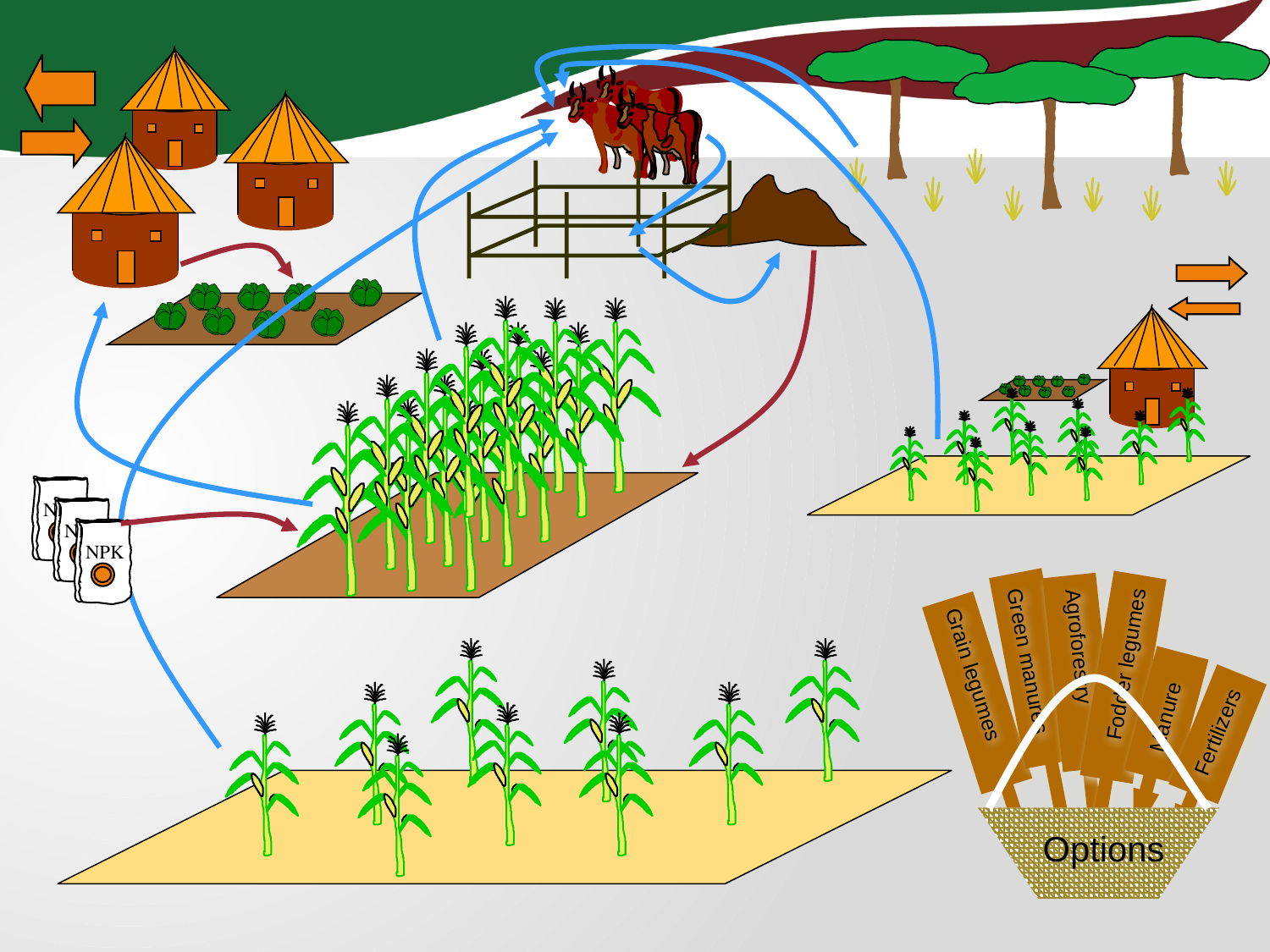

NPK

NPK

NPK

     Agroforestry

 Fodder legumes

  Green manures

Grain legumes

 Manure

 Fertilizers

Options